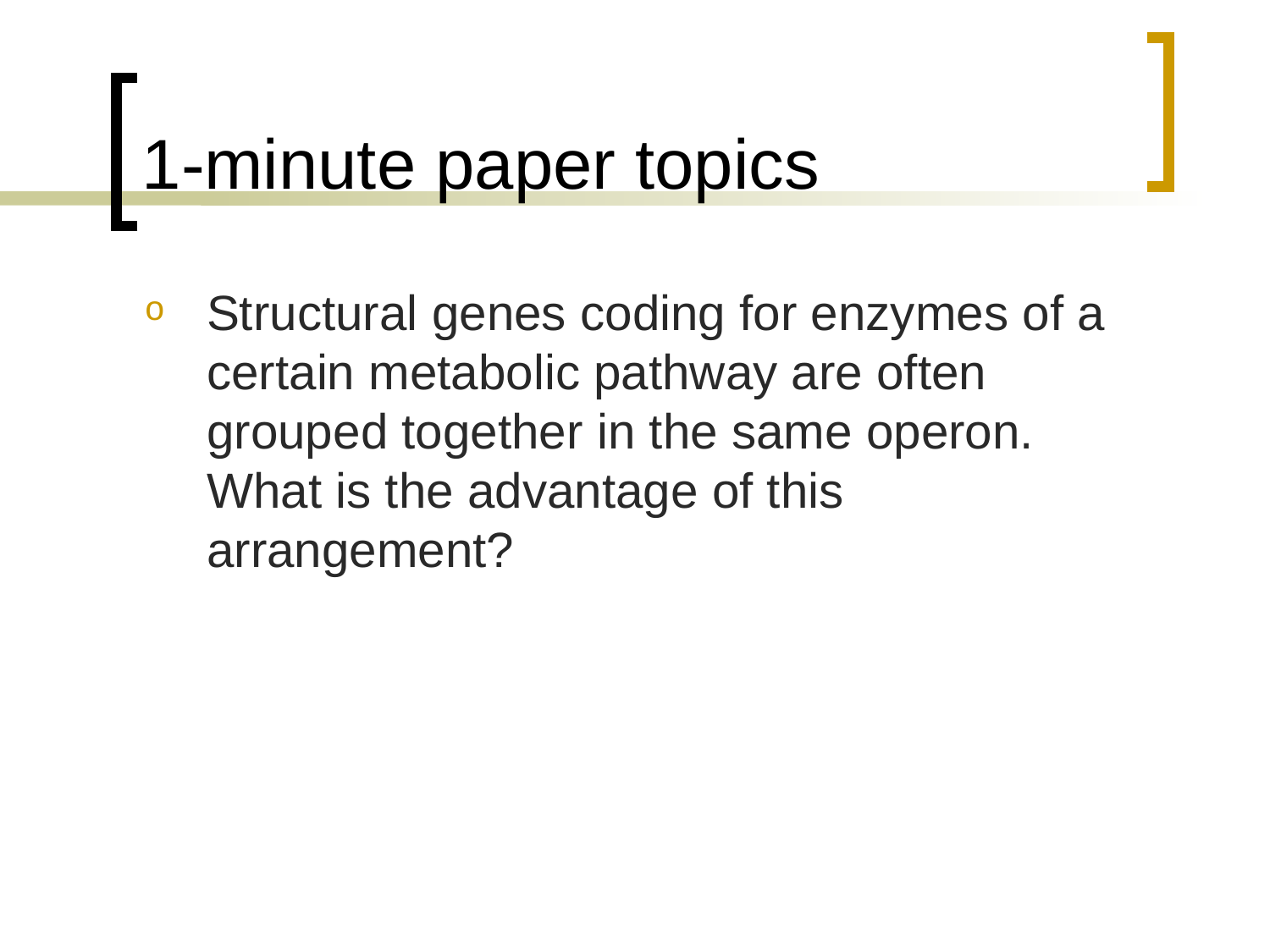

# 1-minute paper topics
Structural genes coding for enzymes of a certain metabolic pathway are often grouped together in the same operon.  What is the advantage of this arrangement?